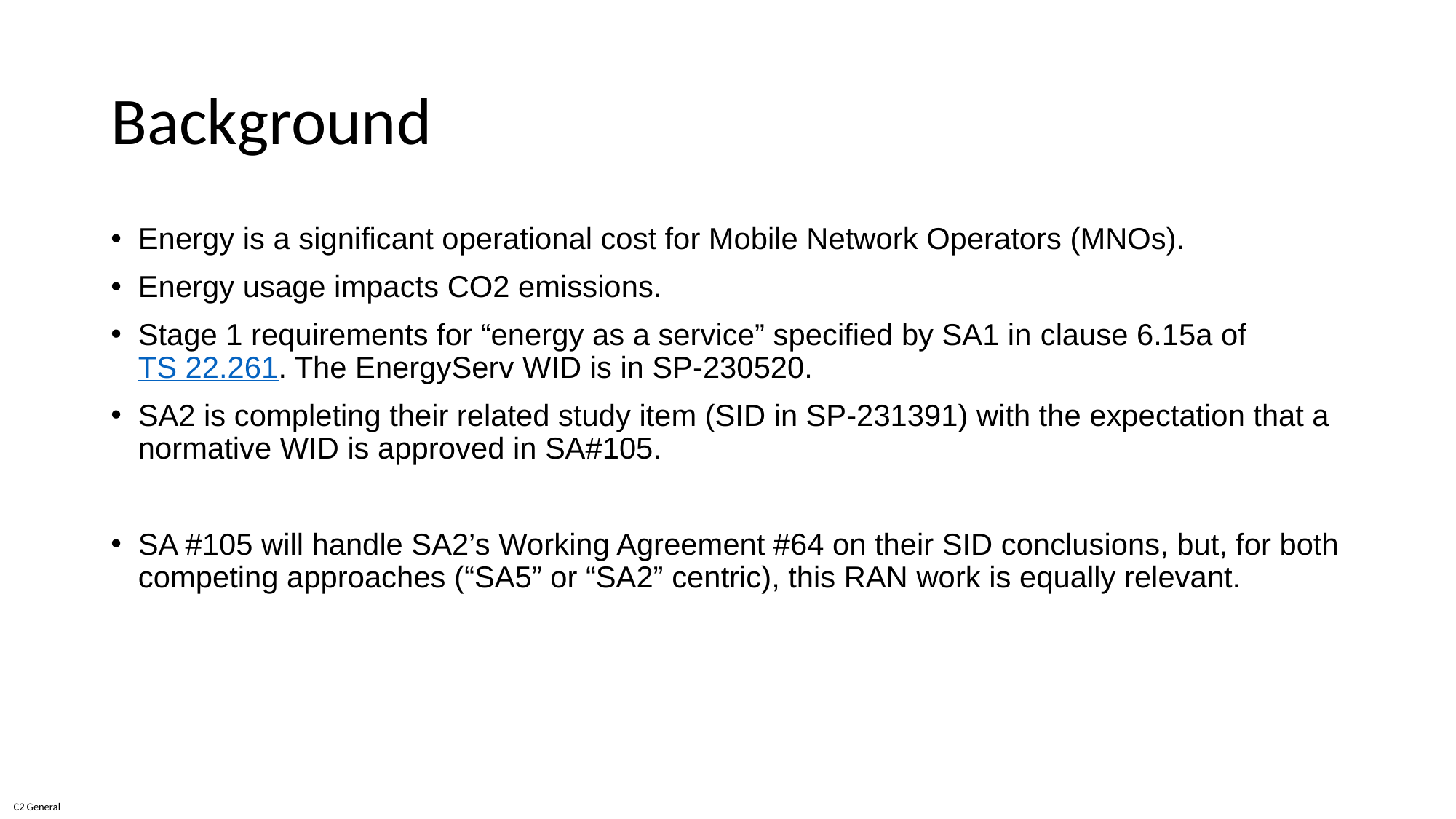

# Background
Energy is a significant operational cost for Mobile Network Operators (MNOs).
Energy usage impacts CO2 emissions.
Stage 1 requirements for “energy as a service” specified by SA1 in clause 6.15a of TS 22.261. The EnergyServ WID is in SP-230520.
SA2 is completing their related study item (SID in SP-231391) with the expectation that a normative WID is approved in SA#105.

SA #105 will handle SA2’s Working Agreement #64 on their SID conclusions, but, for both competing approaches (“SA5” or “SA2” centric), this RAN work is equally relevant.